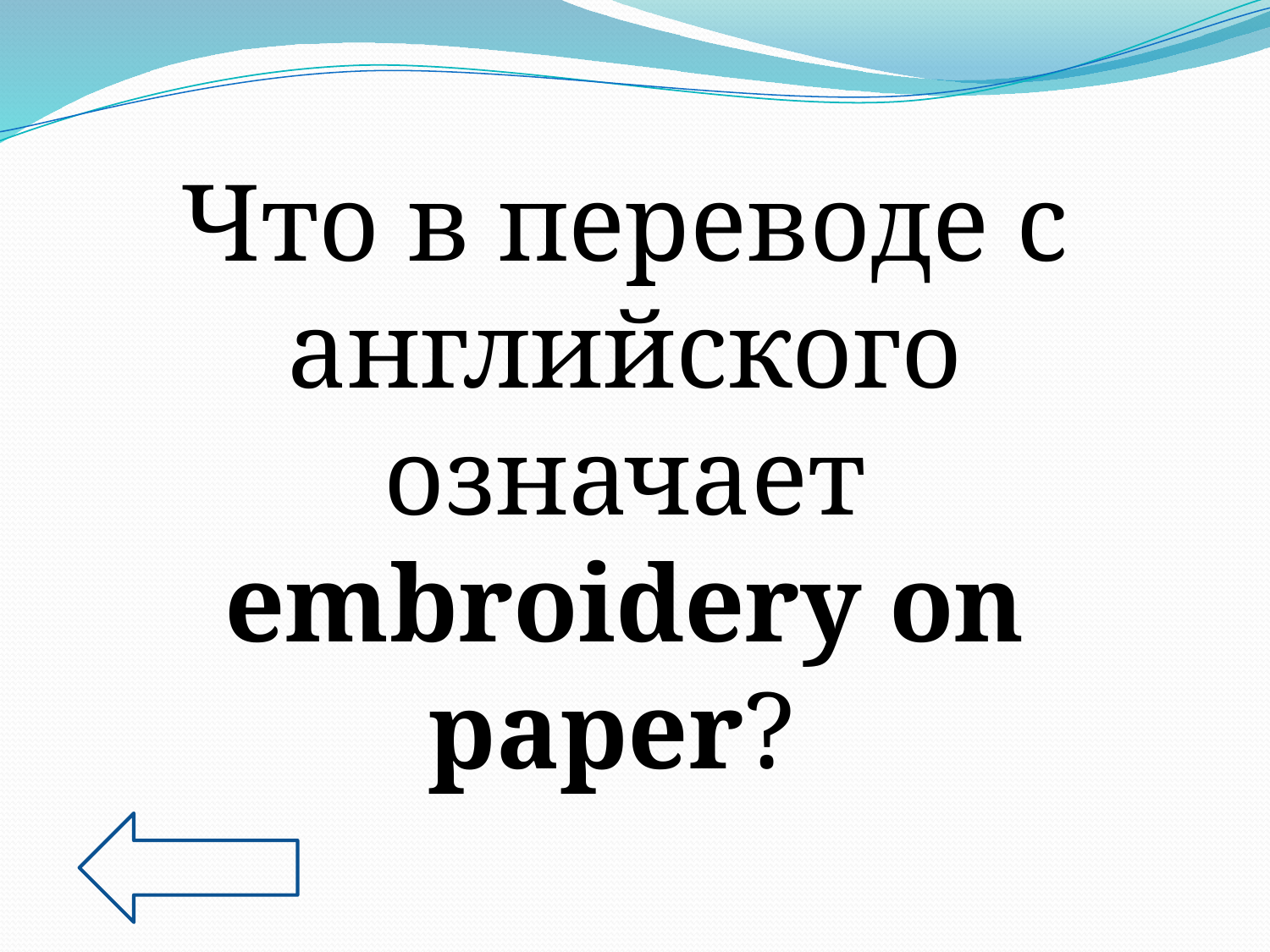

Что в переводе с английского означает embroidery on paper?